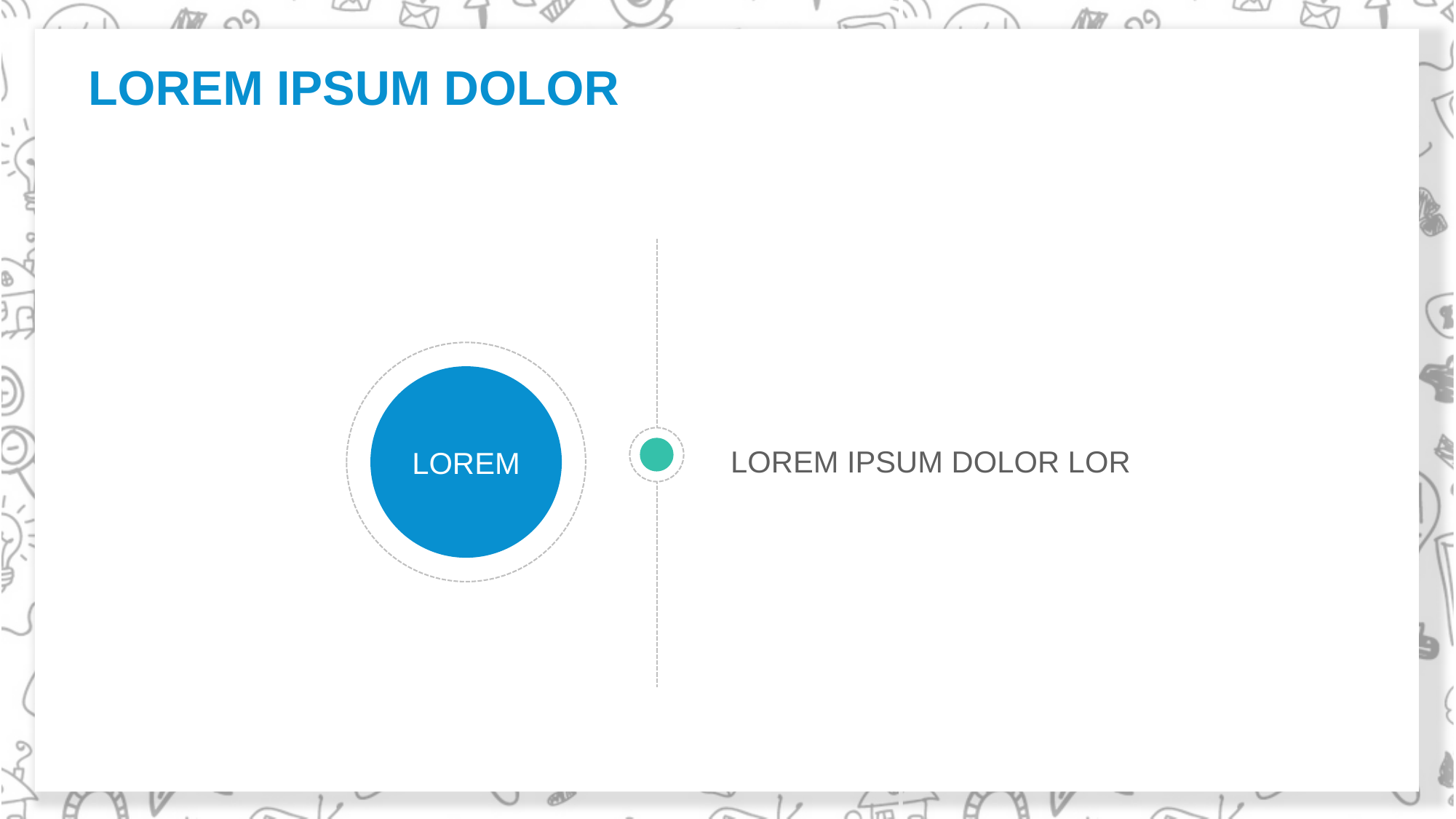

LOREM IPSUM DOLOR

LOREM
LOREM IPSUM DOLOR LOR